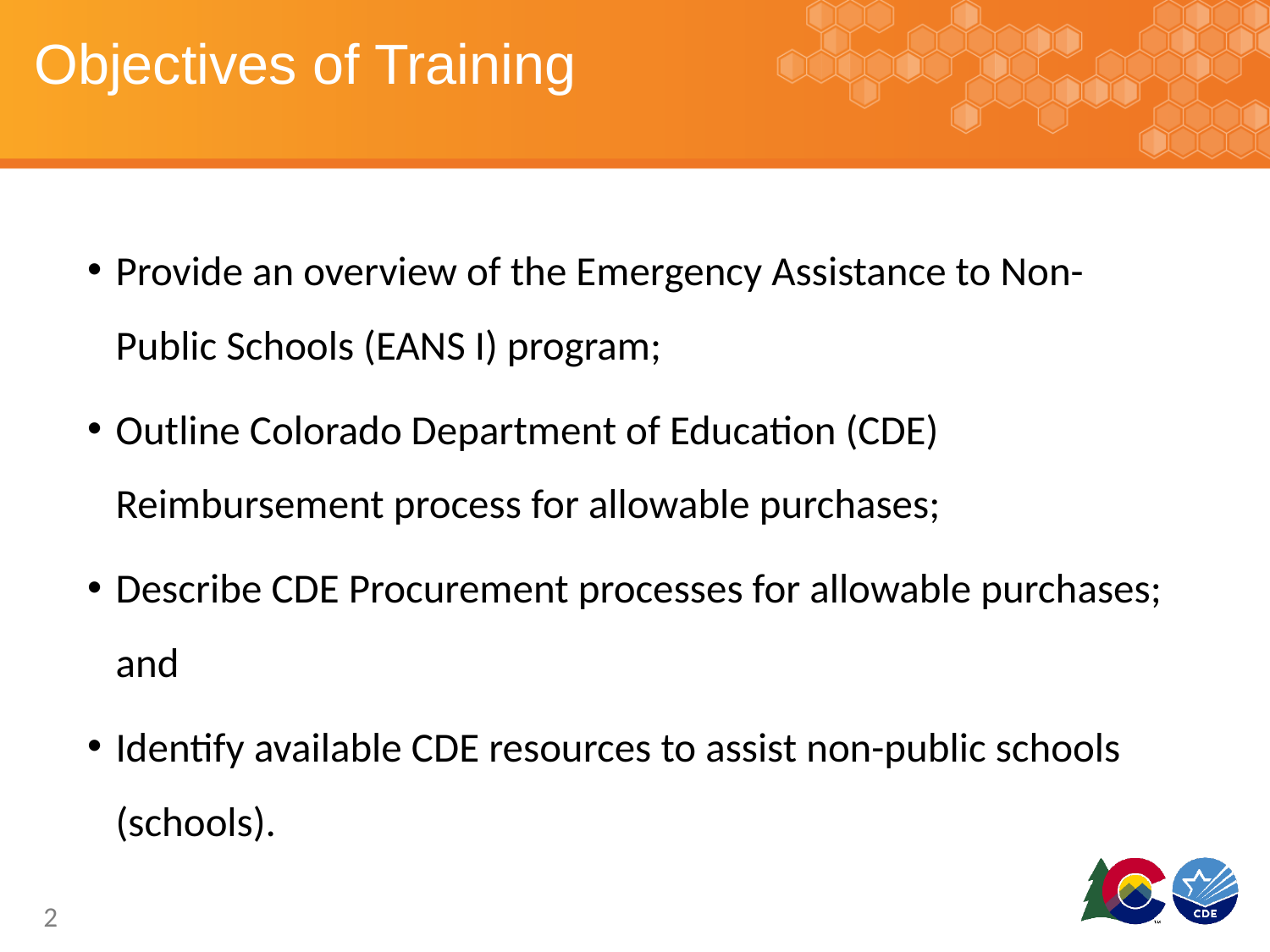

# Objectives of Training
Provide an overview of the Emergency Assistance to Non-Public Schools (EANS I) program;
Outline Colorado Department of Education (CDE) Reimbursement process for allowable purchases;
Describe CDE Procurement processes for allowable purchases; and
Identify available CDE resources to assist non-public schools (schools).

2